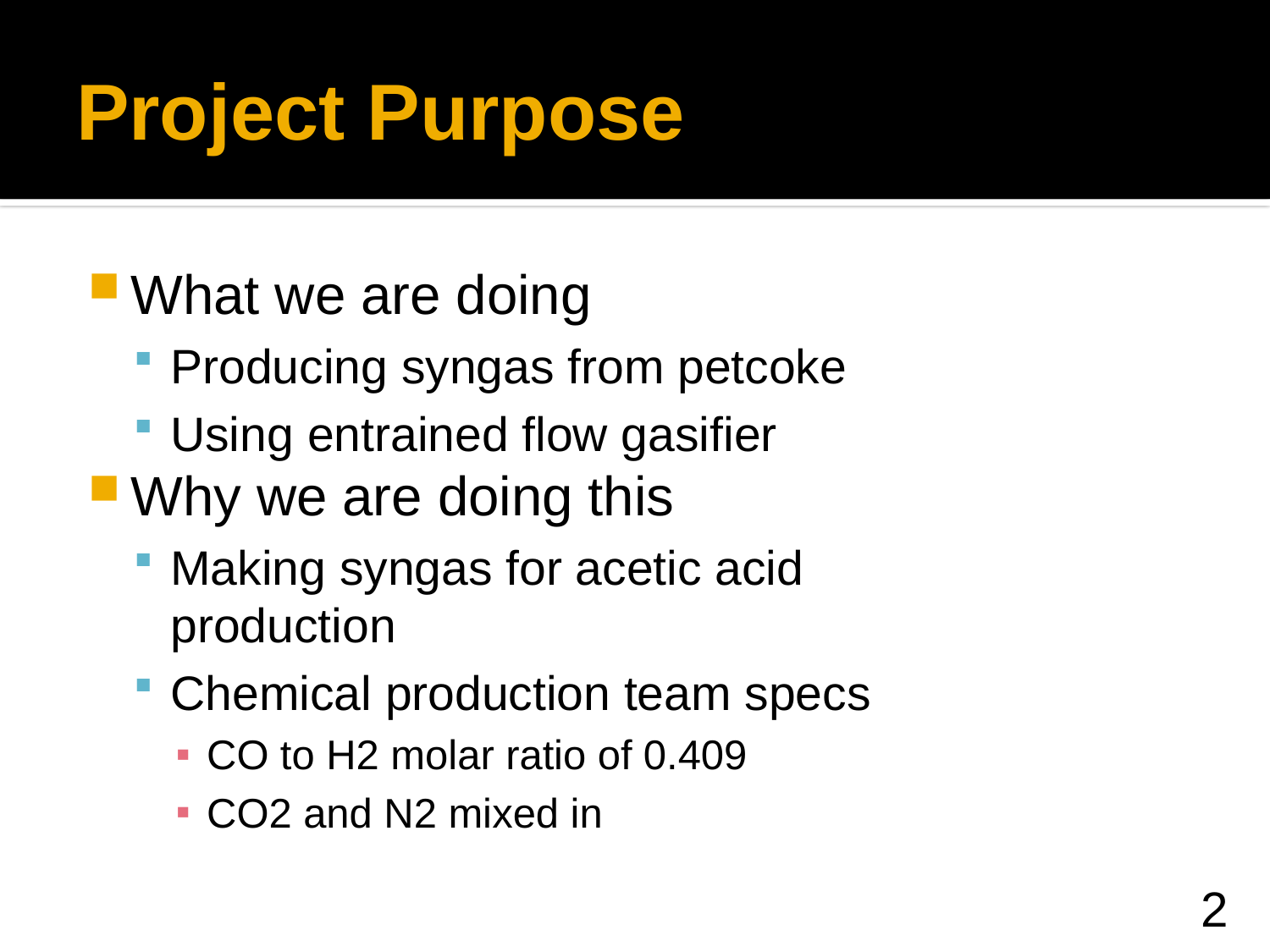

# Project Purpose
What we are doing
Producing syngas from petcoke
Using entrained flow gasifier
Why we are doing this
Making syngas for acetic acid production
Chemical production team specs
CO to H2 molar ratio of 0.409
CO2 and N2 mixed in

2